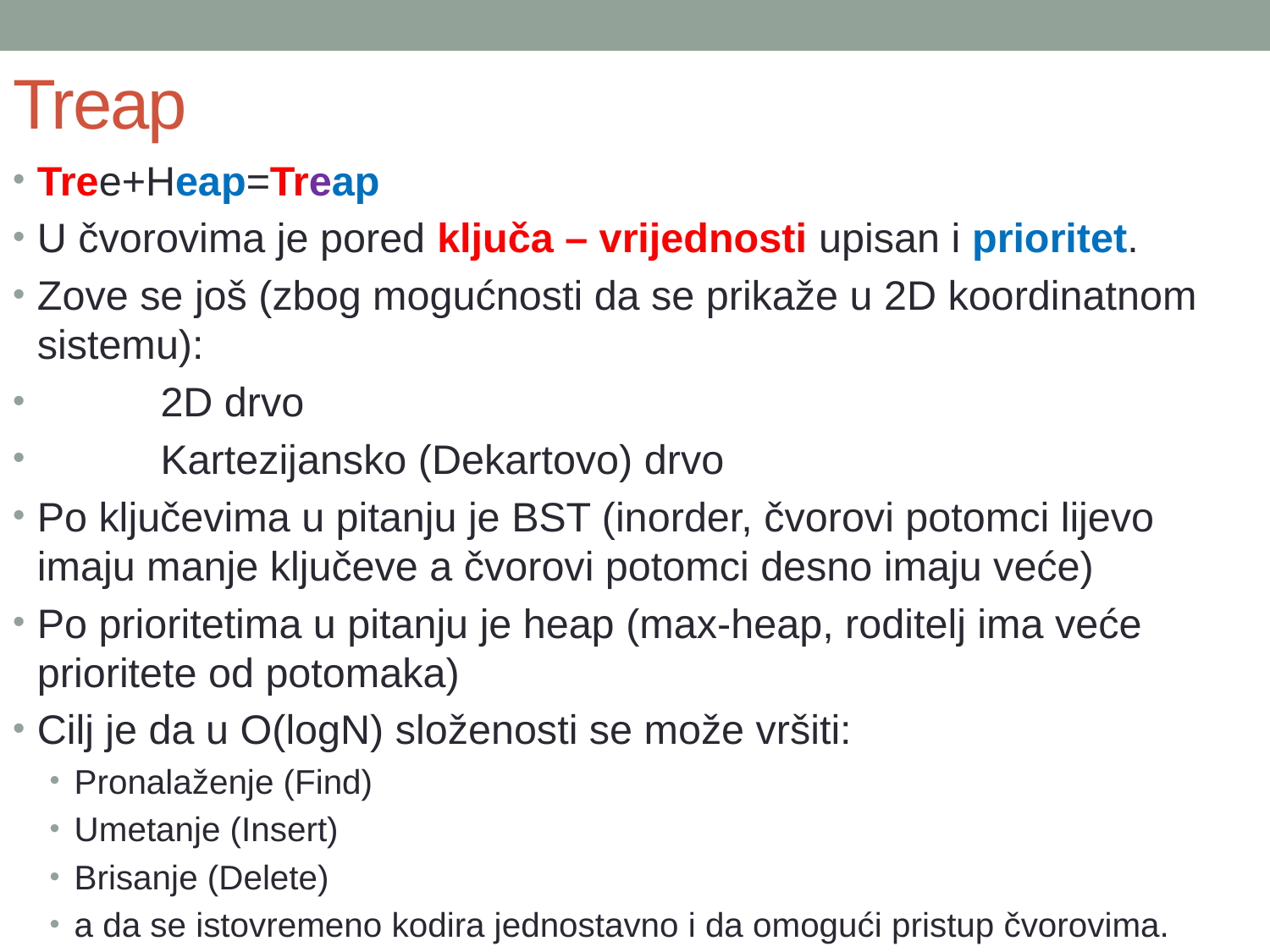

# Treap
Tree+Heap=Treap
U čvorovima je pored ključa – vrijednosti upisan i prioritet.
Zove se još (zbog mogućnosti da se prikaže u 2D koordinatnom sistemu):
	2D drvo
	Kartezijansko (Dekartovo) drvo
Po ključevima u pitanju je BST (inorder, čvorovi potomci lijevo imaju manje ključeve a čvorovi potomci desno imaju veće)
Po prioritetima u pitanju je heap (max-heap, roditelj ima veće prioritete od potomaka)
Cilj je da u O(logN) složenosti se može vršiti:
Pronalaženje (Find)
Umetanje (Insert)
Brisanje (Delete)
a da se istovremeno kodira jednostavno i da omogući pristup čvorovima.